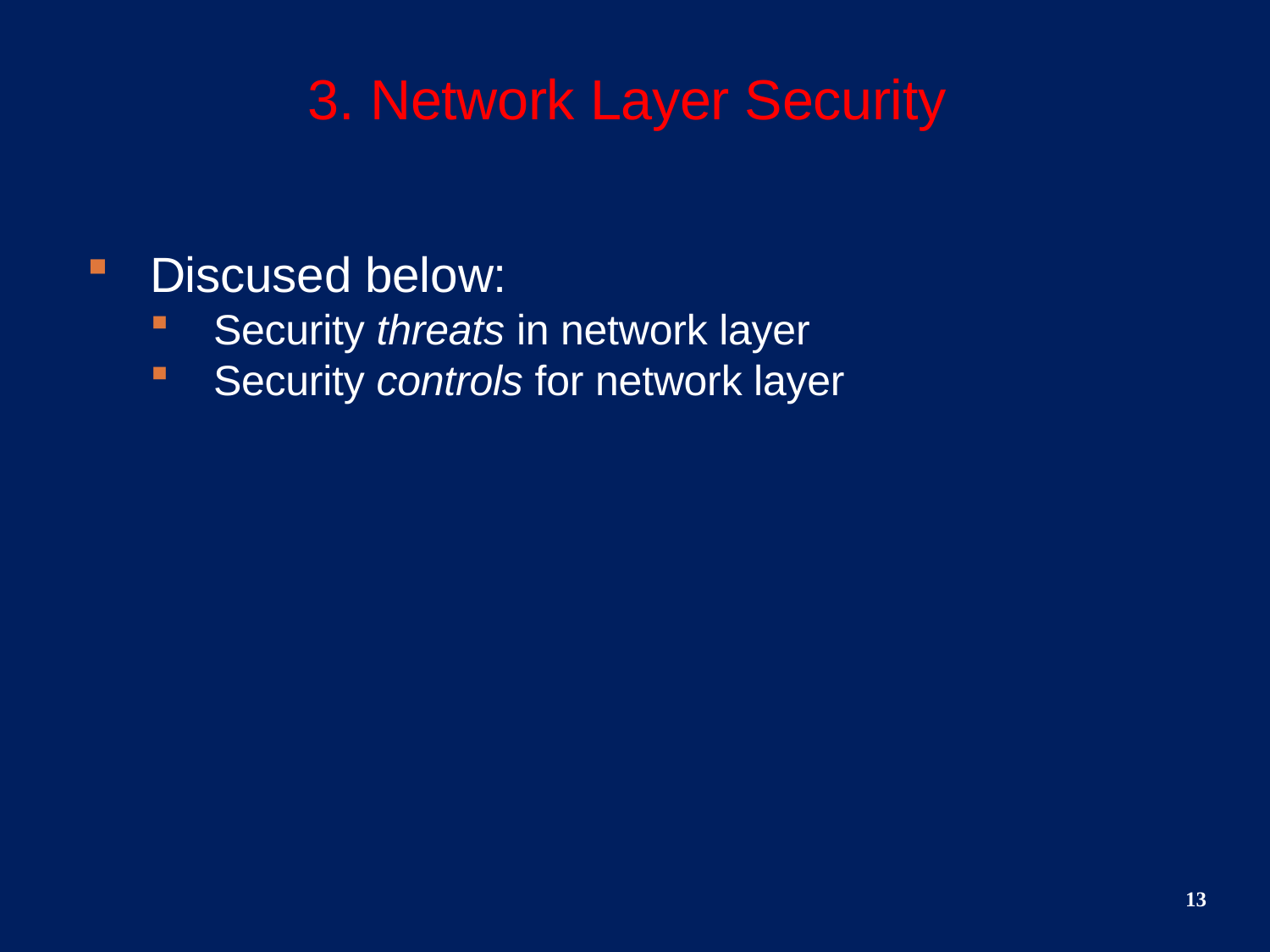

# 3. Network Layer Security
Discused below:
Security threats in network layer
Security controls for network layer

13